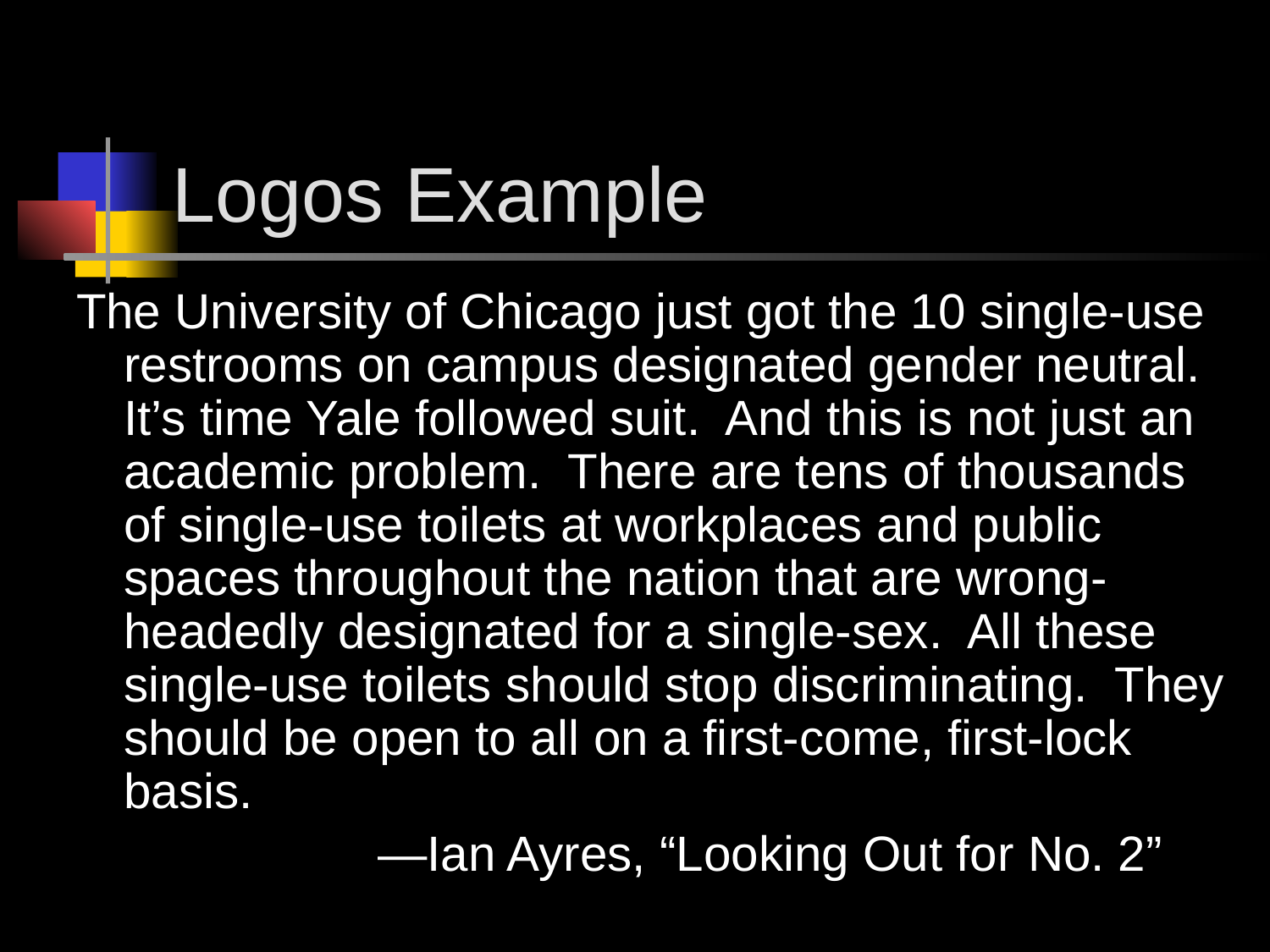

# Logos Example
The University of Chicago just got the 10 single-use restrooms on campus designated gender neutral.  It’s time Yale followed suit.  And this is not just an academic problem.  There are tens of thousands of single-use toilets at workplaces and public spaces throughout the nation that are wrong-headedly designated for a single-sex.  All these single-use toilets should stop discriminating.  They should be open to all on a first-come, first-lock basis.
			—Ian Ayres, “Looking Out for No. 2”